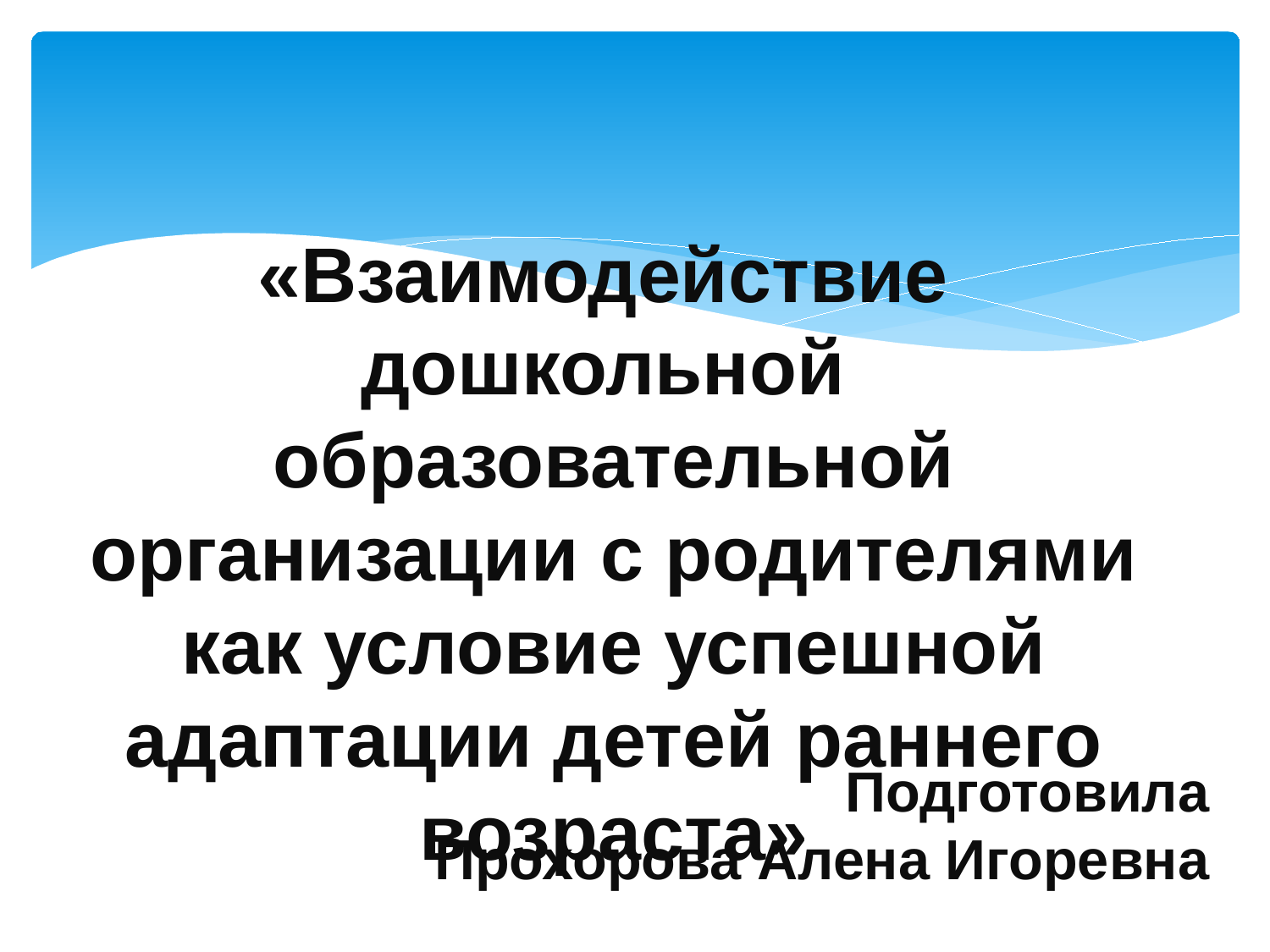

«Взаимодействие  дошкольной  образовательной организации с родителями как условие успешной адаптации детей раннего возраста»

# Подготовила Прохорова Алена Игоревна